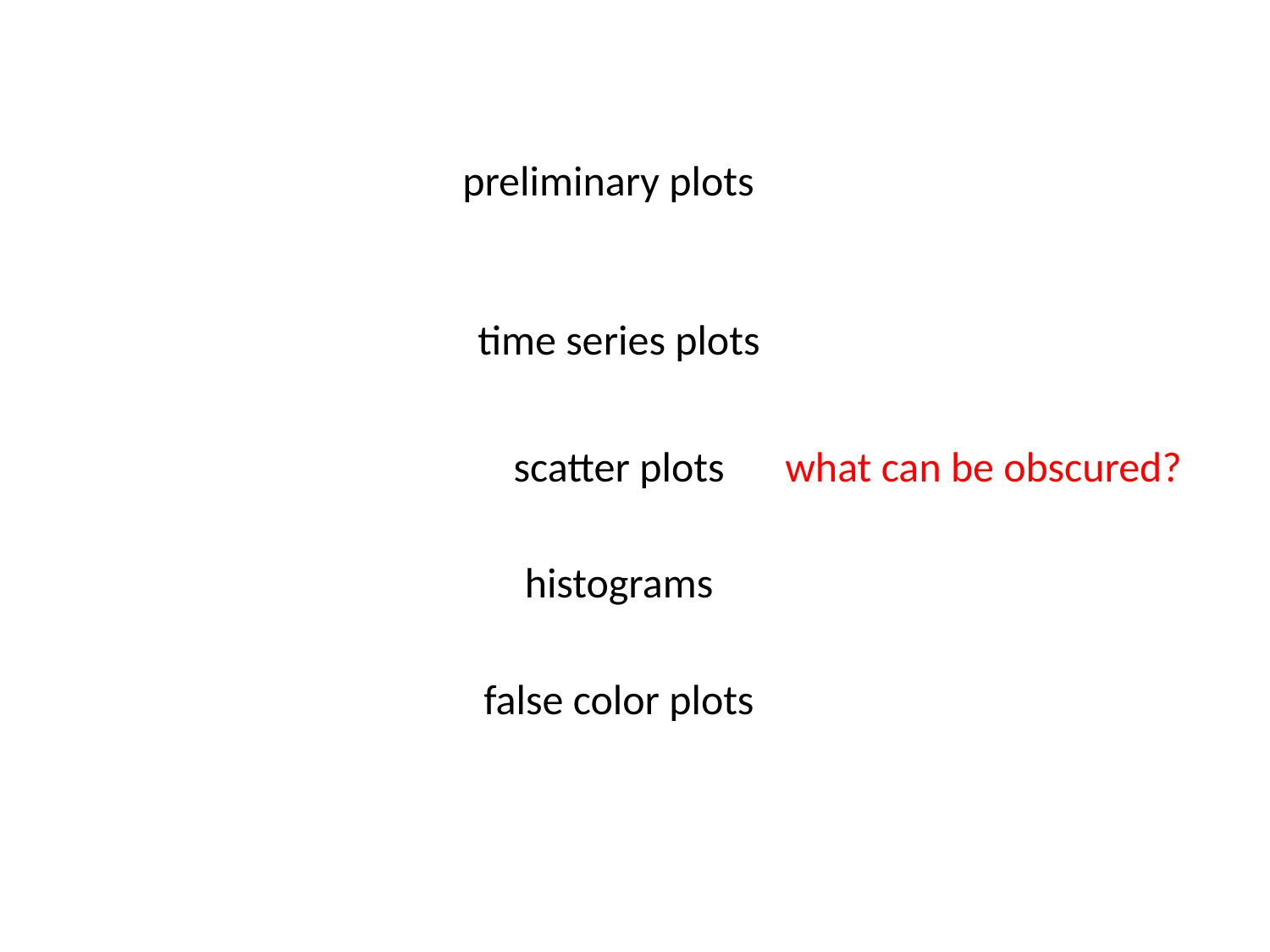

preliminary plots
time series plots
scatter plots
what can be obscured?
histograms
false color plots